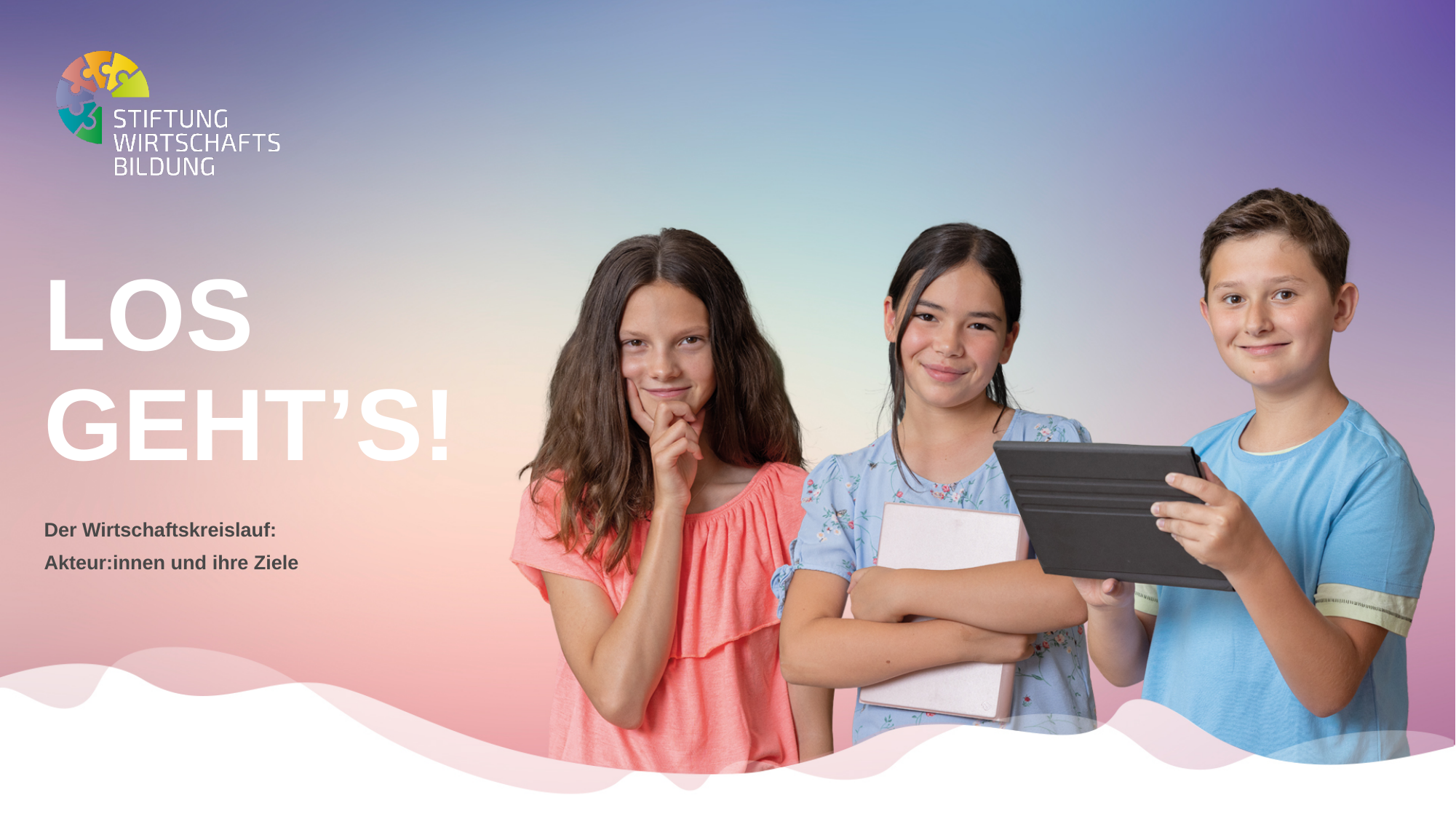

# Los Geht’s!
Der Wirtschaftskreislauf:
Akteur:innen und ihre Ziele